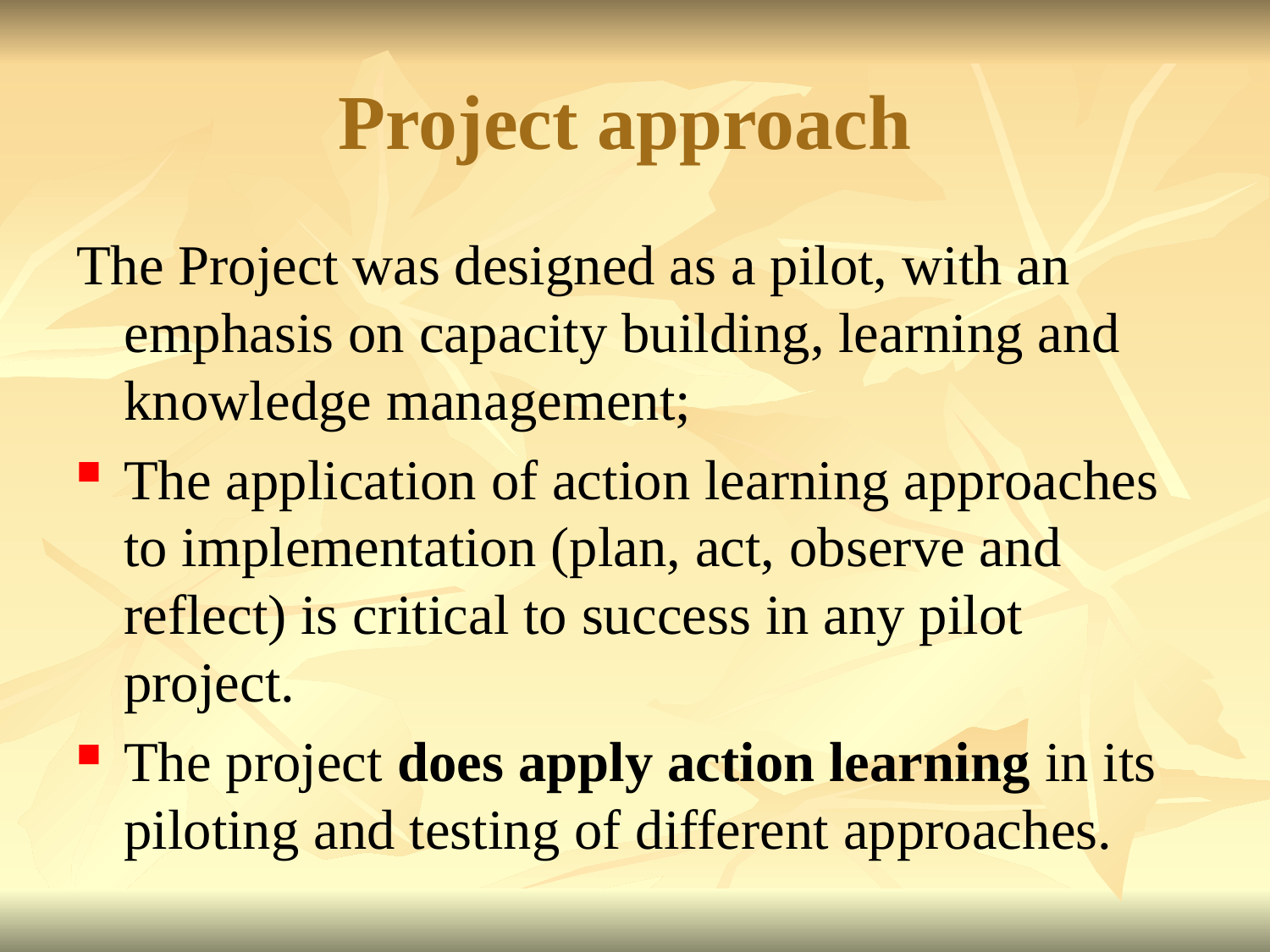

# Project approach
The Project was designed as a pilot, with an emphasis on capacity building, learning and knowledge management;
The application of action learning approaches to implementation (plan, act, observe and reflect) is critical to success in any pilot project.
The project does apply action learning in its piloting and testing of different approaches.